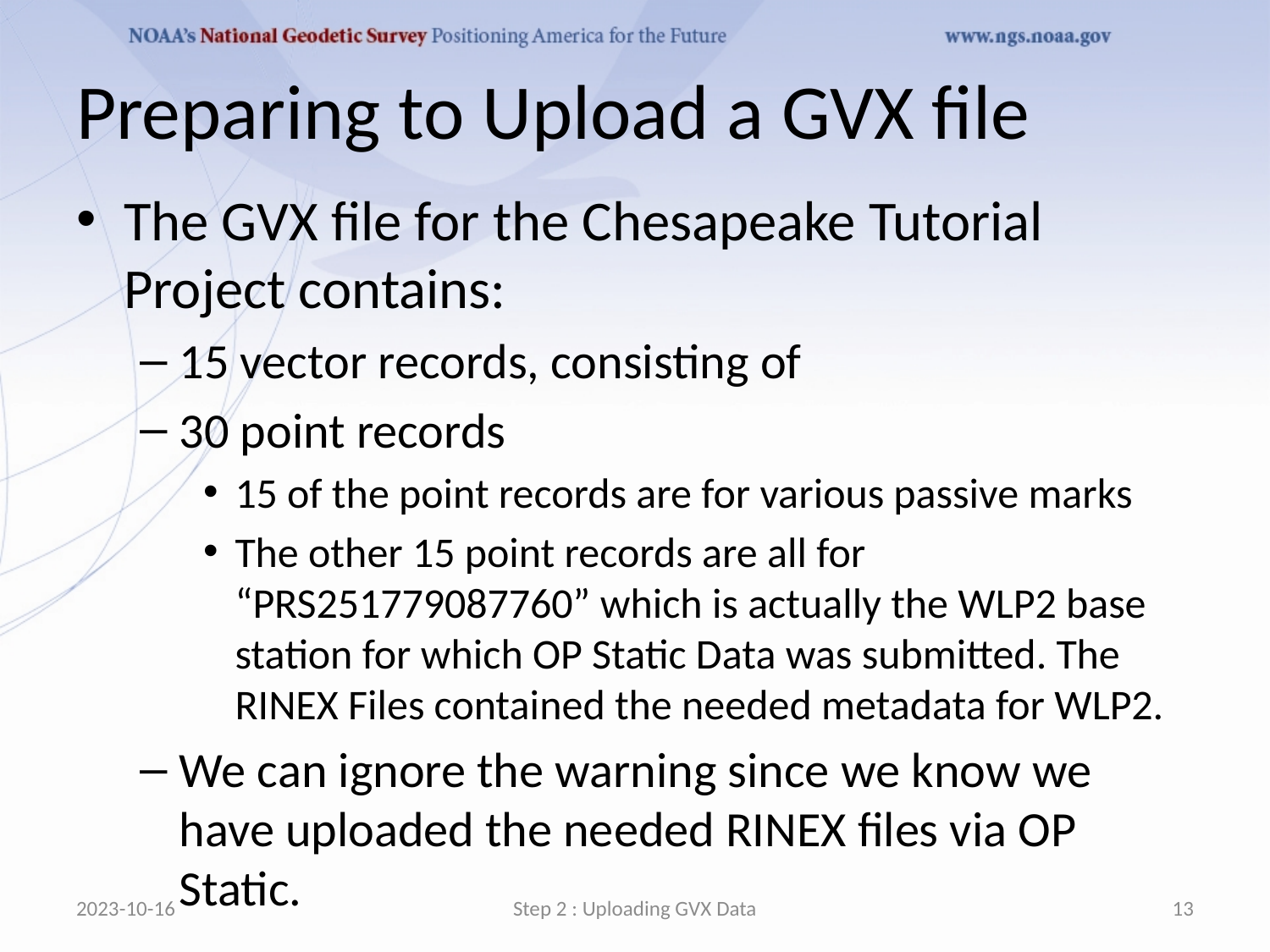

# Preparing to Upload a GVX file
The GVX file for the Chesapeake Tutorial Project contains:
15 vector records, consisting of
30 point records
15 of the point records are for various passive marks
The other 15 point records are all for “PRS251779087760” which is actually the WLP2 base station for which OP Static Data was submitted. The RINEX Files contained the needed metadata for WLP2.
We can ignore the warning since we know we have uploaded the needed RINEX files via OP Static.

2023-10-16
Step 2 : Uploading GVX Data
13